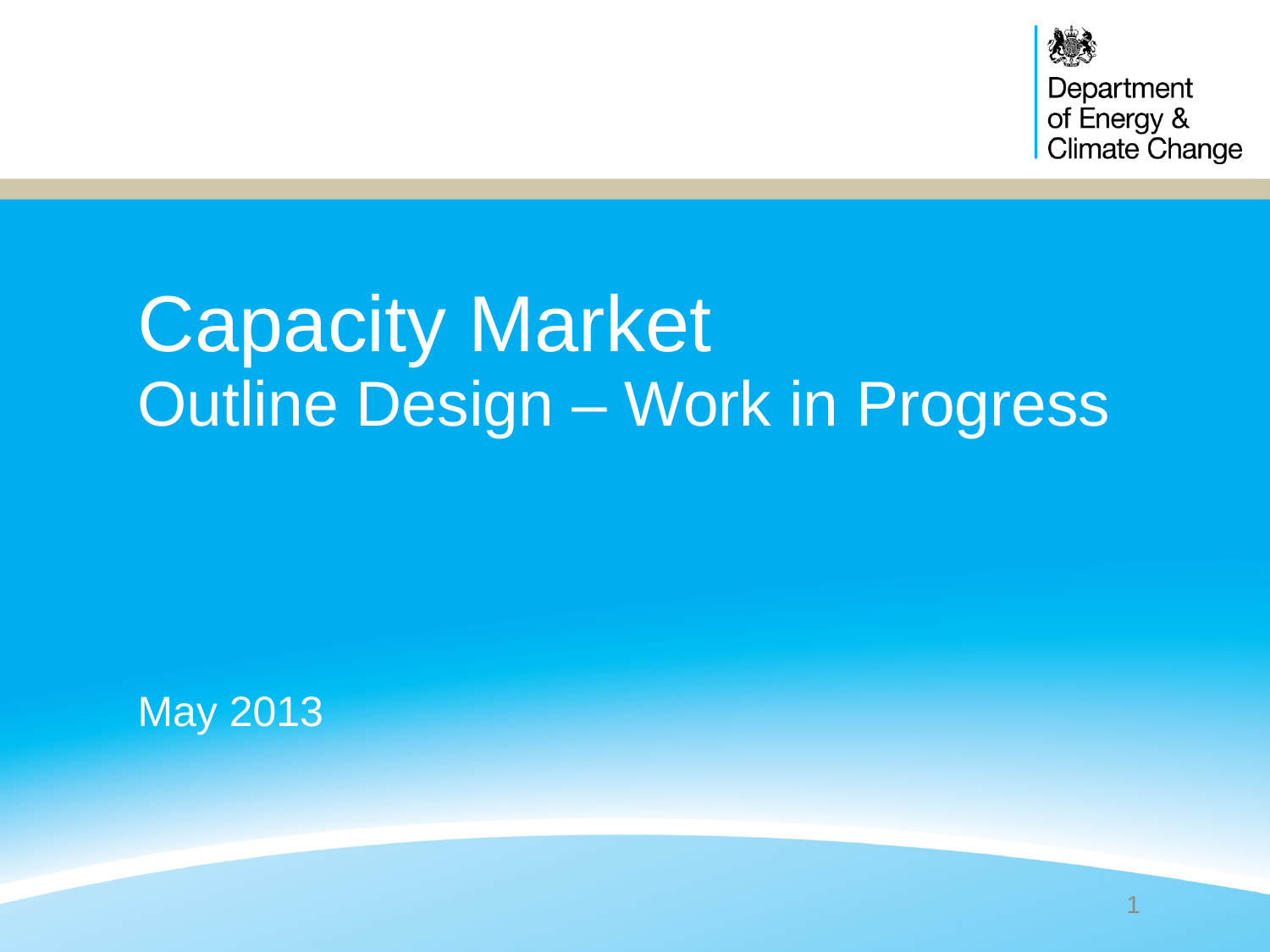

# Capacity Market
Outline Design – Work in Progress

May 2013

1